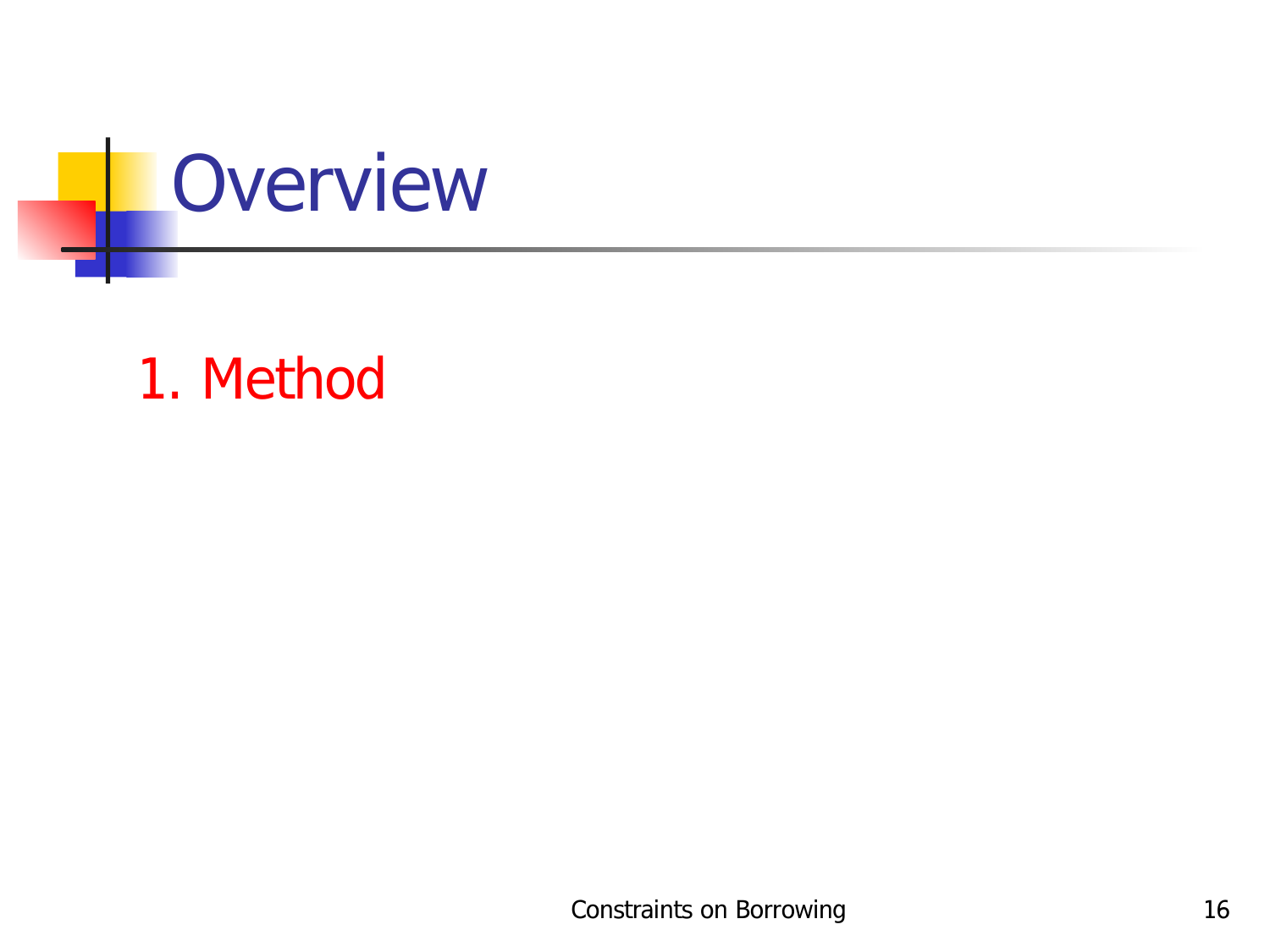

# Overview
1. Method
Constraints on Borrowing
16